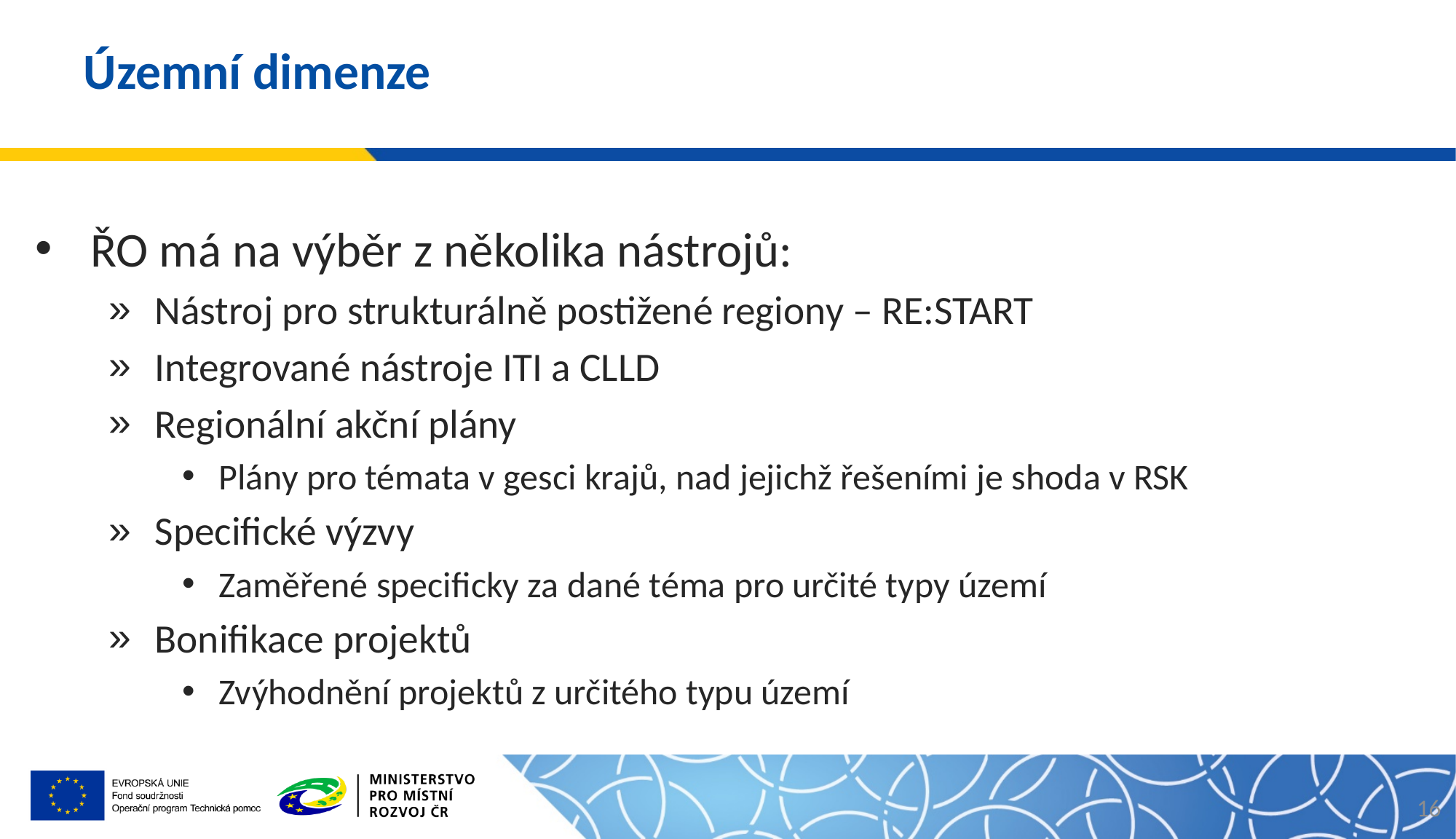

# Územní dimenze
ŘO má na výběr z několika nástrojů:
Nástroj pro strukturálně postižené regiony – RE:START
Integrované nástroje ITI a CLLD
Regionální akční plány
Plány pro témata v gesci krajů, nad jejichž řešeními je shoda v RSK
Specifické výzvy
Zaměřené specificky za dané téma pro určité typy území
Bonifikace projektů
Zvýhodnění projektů z určitého typu území

16